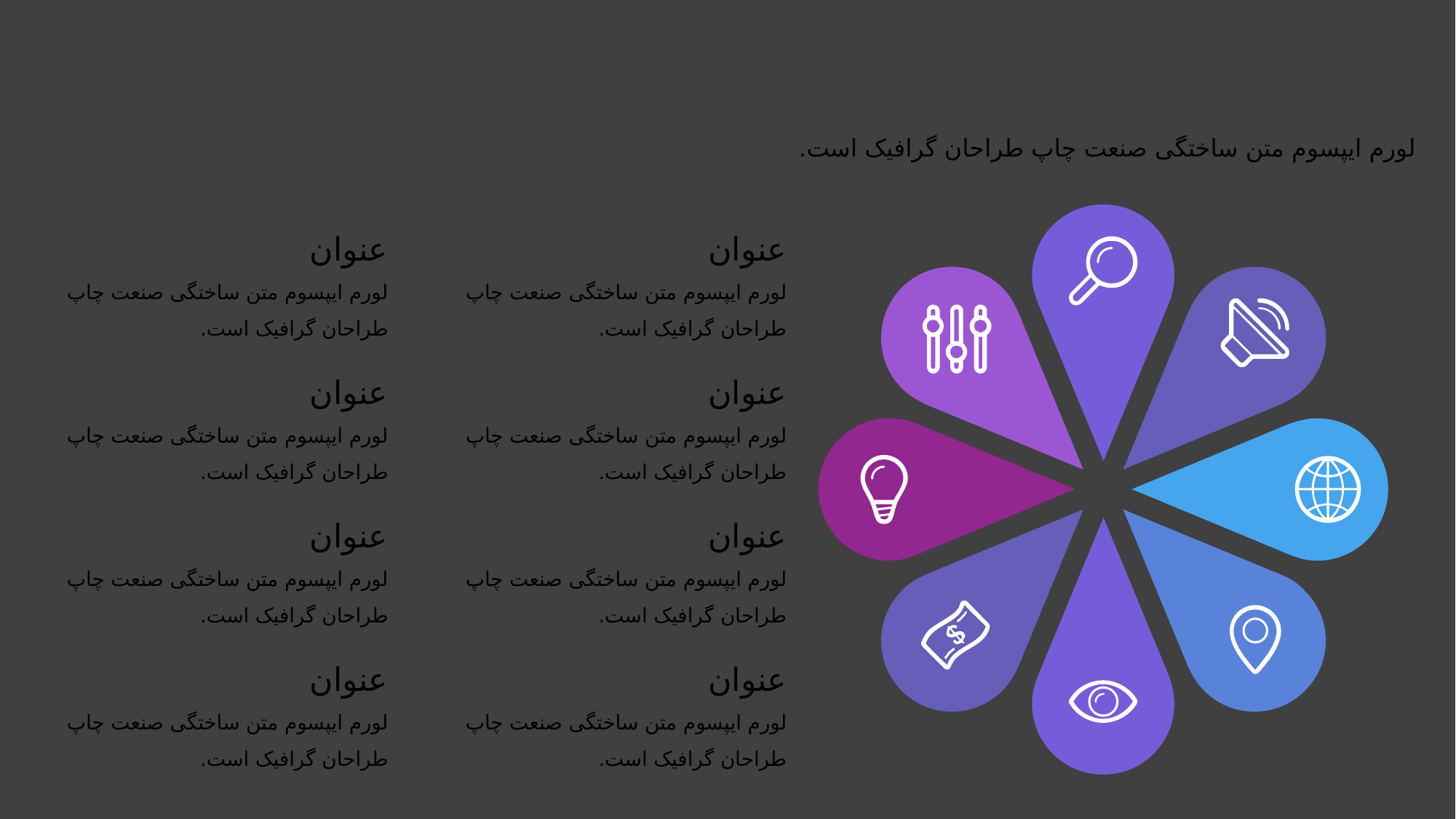

در این قسمت یک عنوان بنویسید.
لورم ایپسوم متن ساختگی صنعت چاپ طراحان گرافیک است.

عنوان
لورم ایپسوم متن ساختگی صنعت چاپ طراحان گرافیک است.
عنوان
لورم ایپسوم متن ساختگی صنعت چاپ طراحان گرافیک است.

عنوان
لورم ایپسوم متن ساختگی صنعت چاپ طراحان گرافیک است.
عنوان
لورم ایپسوم متن ساختگی صنعت چاپ طراحان گرافیک است.

عنوان
لورم ایپسوم متن ساختگی صنعت چاپ طراحان گرافیک است.
عنوان
لورم ایپسوم متن ساختگی صنعت چاپ طراحان گرافیک است.

عنوان
لورم ایپسوم متن ساختگی صنعت چاپ طراحان گرافیک است.
عنوان
لورم ایپسوم متن ساختگی صنعت چاپ طراحان گرافیک است.